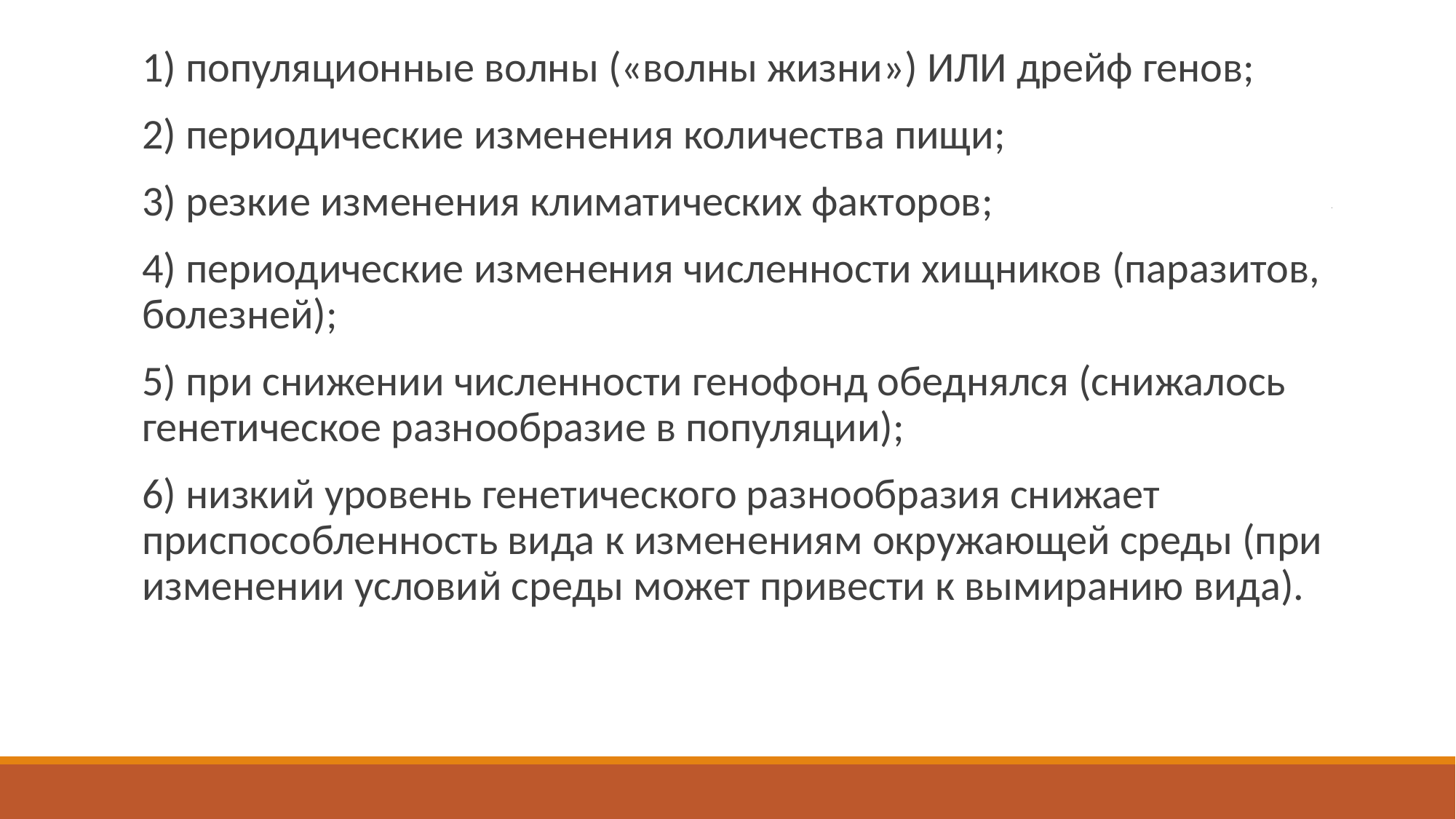

1) популяционные волны («волны жизни») ИЛИ дрейф генов;
2) периодические изменения количества пищи;
3) резкие изменения климатических факторов;
4) периодические изменения численности хищников (паразитов, болезней);
5) при снижении численности генофонд обеднялся (снижалось генетическое разнообразие в популяции);
6) низкий уровень генетического разнообразия снижает приспособленность вида к изменениям окружающей среды (при изменении условий среды может привести к вымиранию вида).